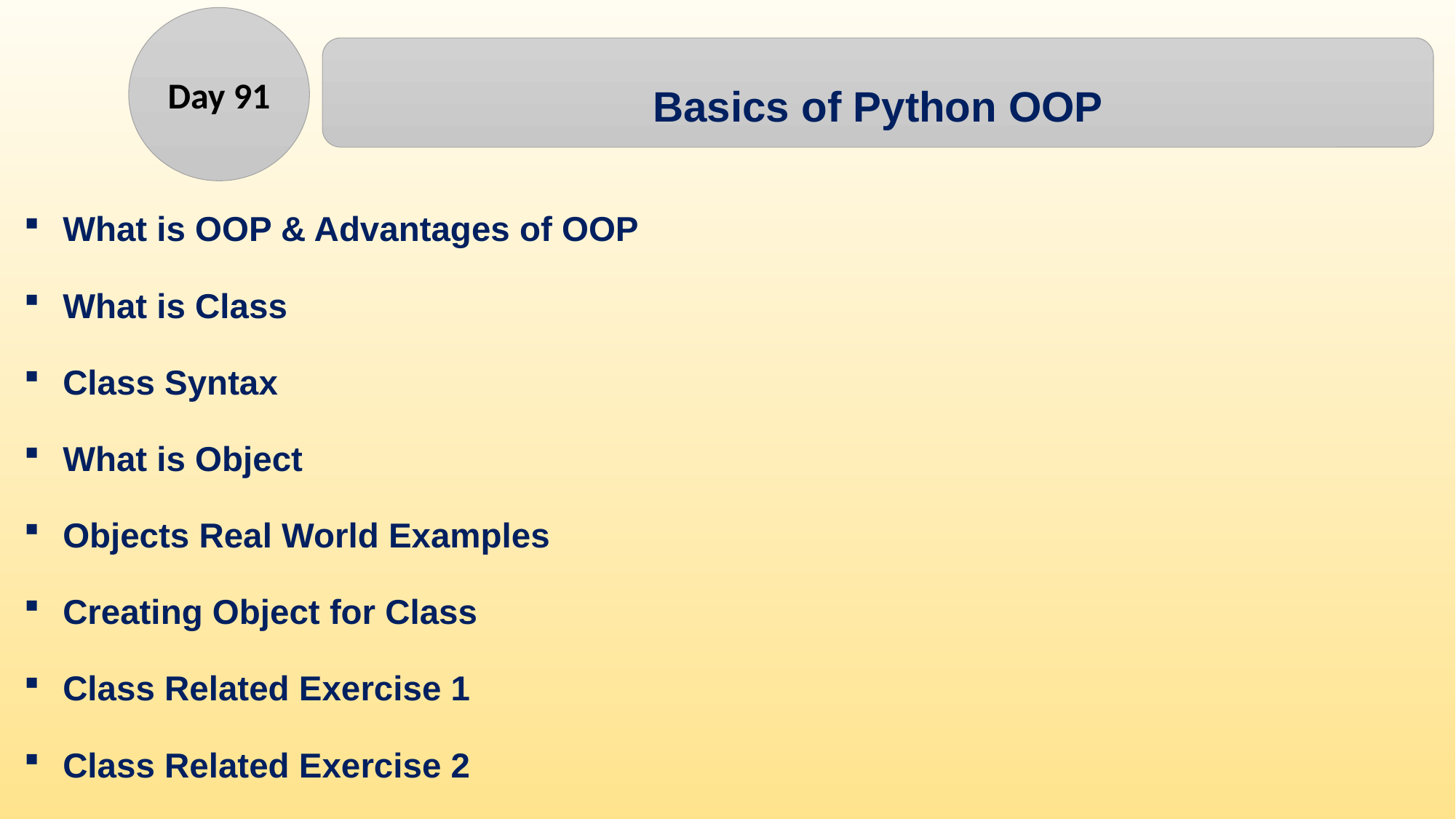

Day 91
Basics of Python OOP
What is OOP & Advantages of OOP
What is Class
Class Syntax
What is Object
Objects Real World Examples
Creating Object for Class
Class Related Exercise 1
Class Related Exercise 2